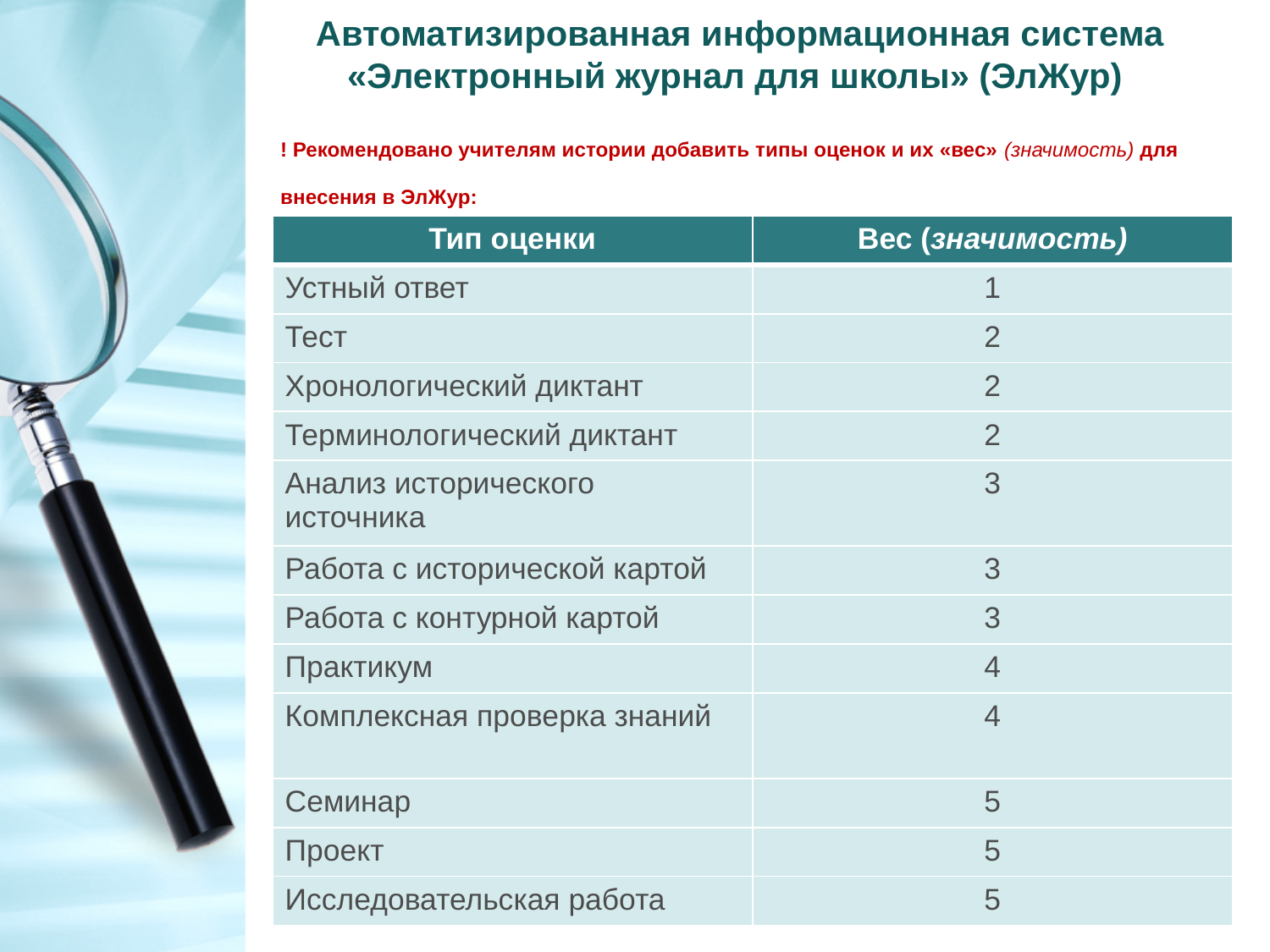

# Автоматизированная информационная система «Электронный журнал для школы» (ЭлЖур)
! Рекомендовано учителям истории добавить типы оценок и их «вес» (значимость) для внесения в ЭлЖур:
| Тип оценки | Вес (значимость) |
| --- | --- |
| Устный ответ | 1 |
| Тест | 2 |
| Хронологический диктант | 2 |
| Терминологический диктант | 2 |
| Анализ исторического источника | 3 |
| Работа с исторической картой | 3 |
| Работа с контурной картой | 3 |
| Практикум | 4 |
| Комплексная проверка знаний | 4 |
| Семинар | 5 |
| Проект | 5 |
| Исследовательская работа | 5 |